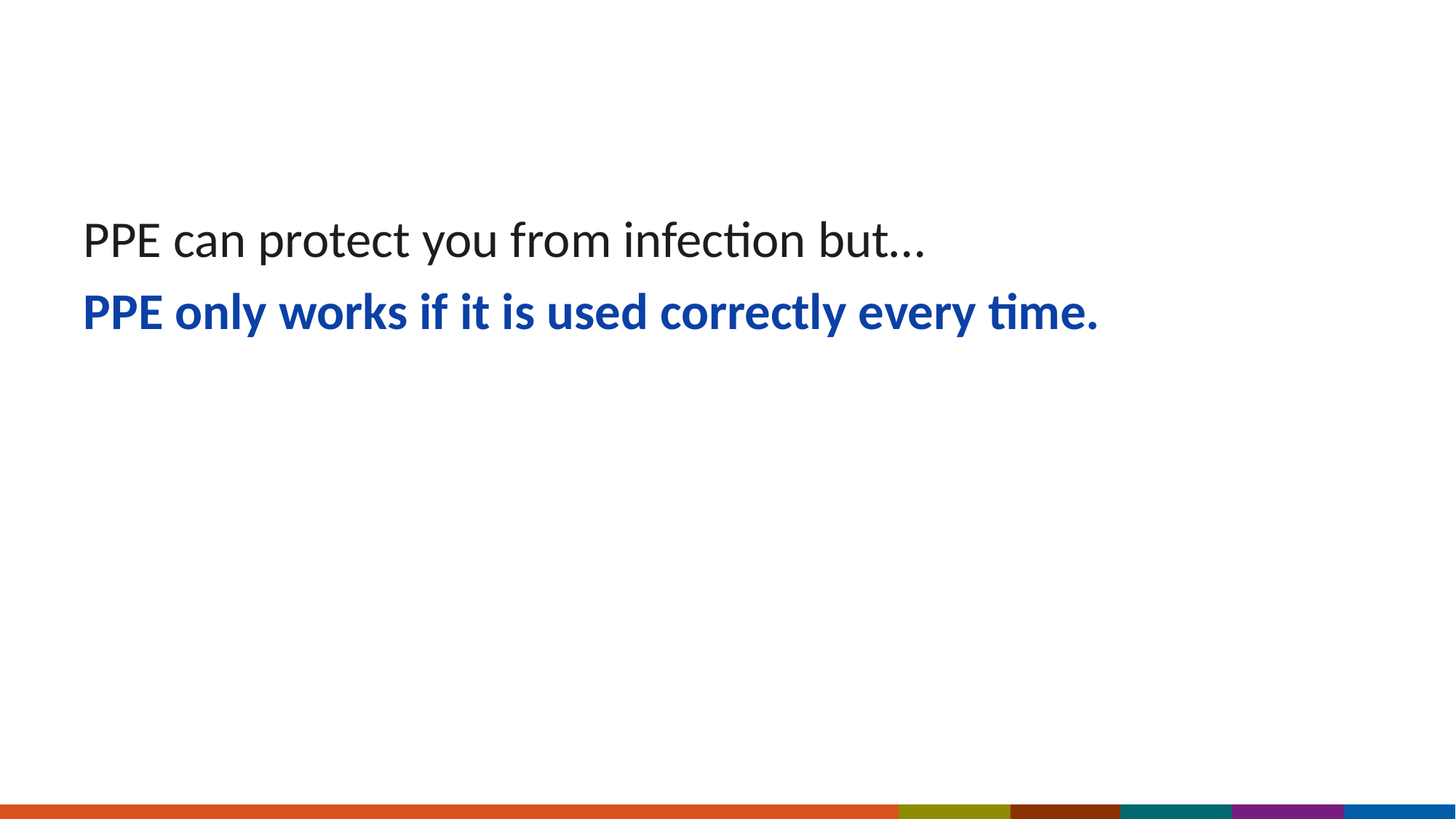

# PPE Key Point
PPE can protect you from infection but…
PPE only works if it is used correctly every time.